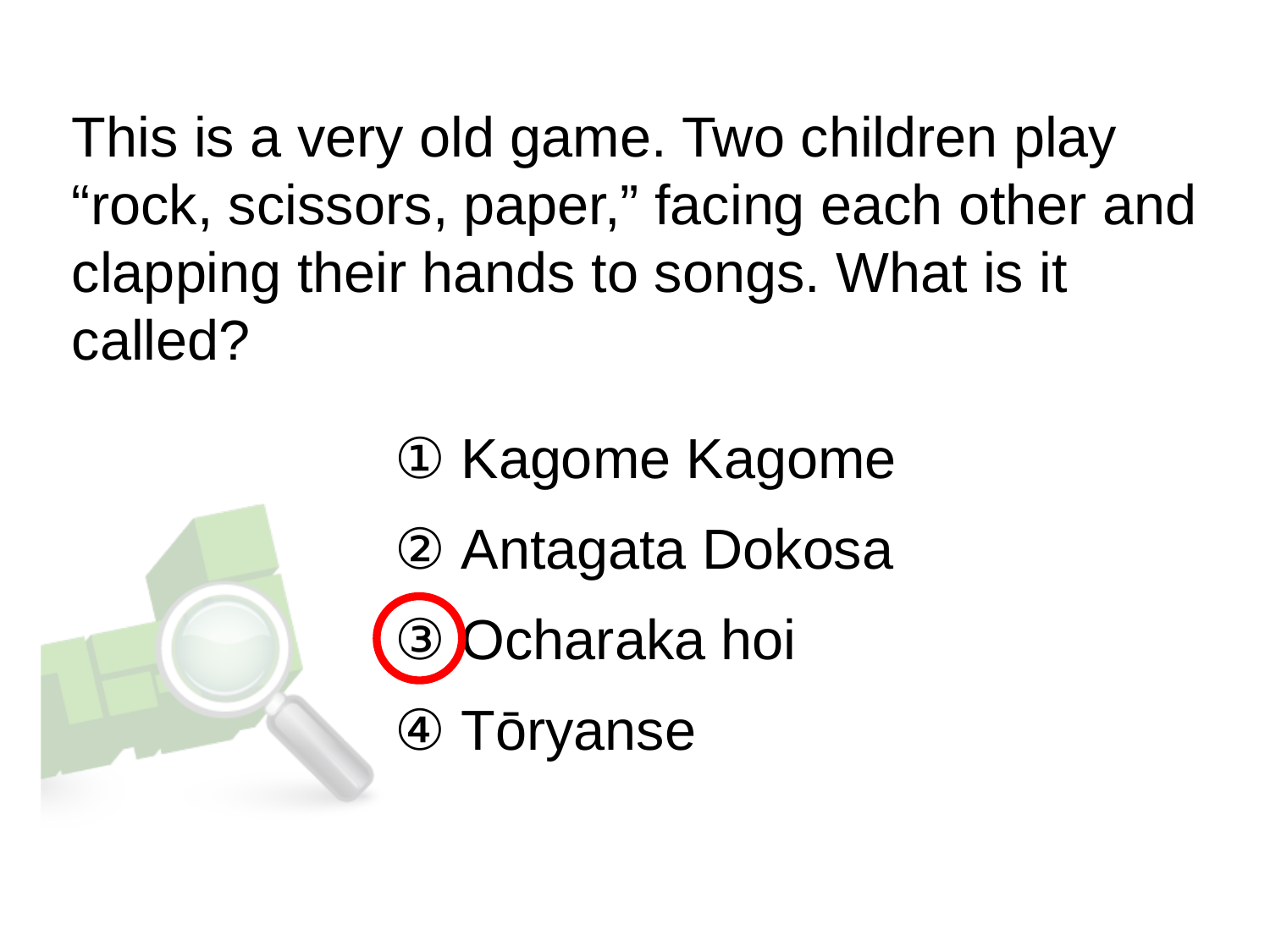

# This is a very old game. Two children play “rock, scissors, paper,” facing each other and clapping their hands to songs. What is it called?
① Kagome Kagome
② Antagata Dokosa
③ Ocharaka hoi
④ Tōryanse